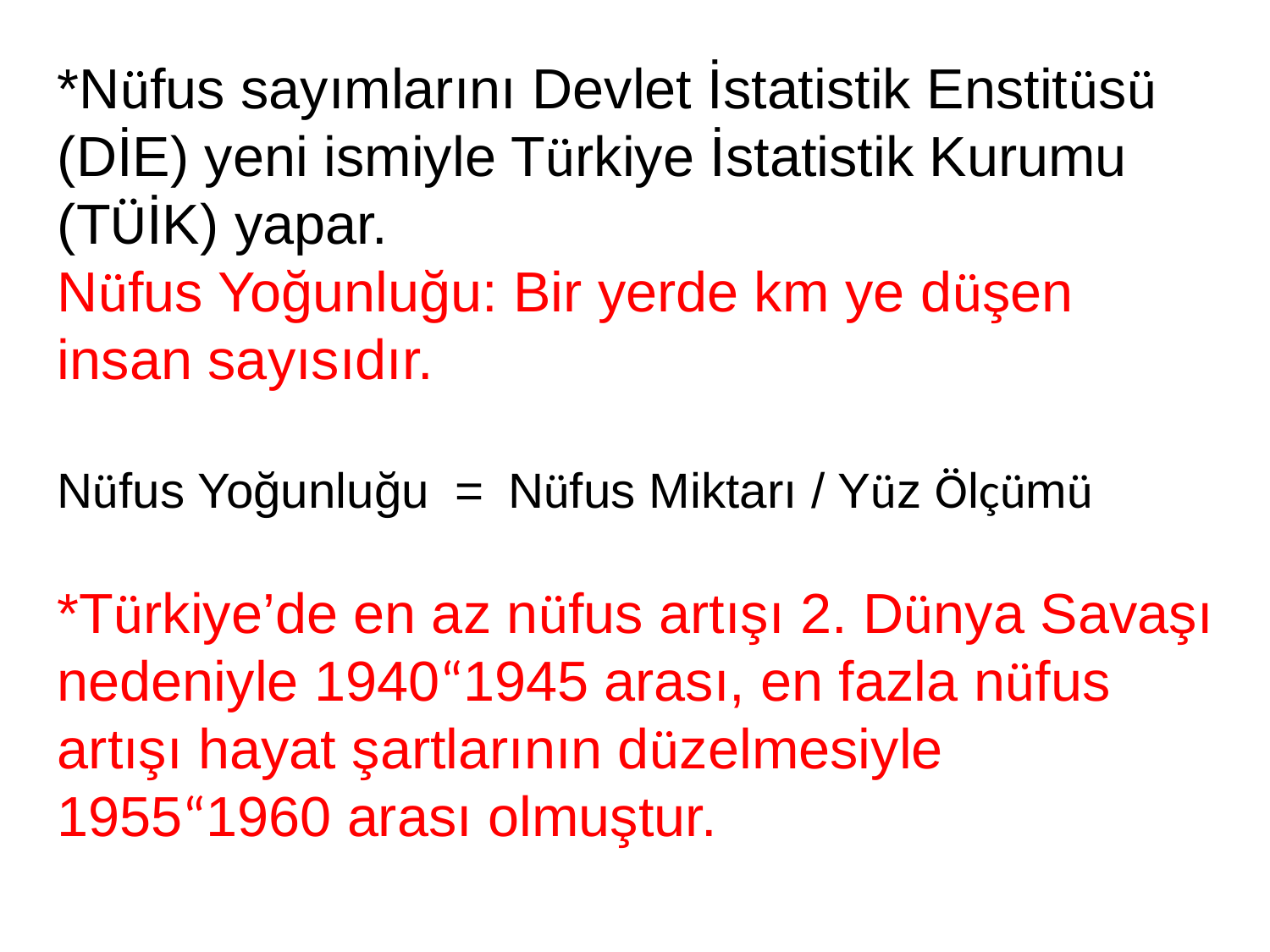

*Nüfus sayımlarını Devlet İstatistik Enstitüsü (DİE) yeni ismiyle Türkiye İstatistik Kurumu (TÜİK) yapar.
Nüfus Yoğunluğu: Bir yerde km ye düşen insan sayısıdır.

Nüfus Yoğunluğu  =  Nüfus Miktarı / Yüz Ölçümü

*Türkiye’de en az nüfus artışı 2. Dünya Savaşı nedeniyle 1940“1945 arası, en fazla nüfus artışı hayat şartlarının düzelmesiyle 1955“1960 arası olmuştur.